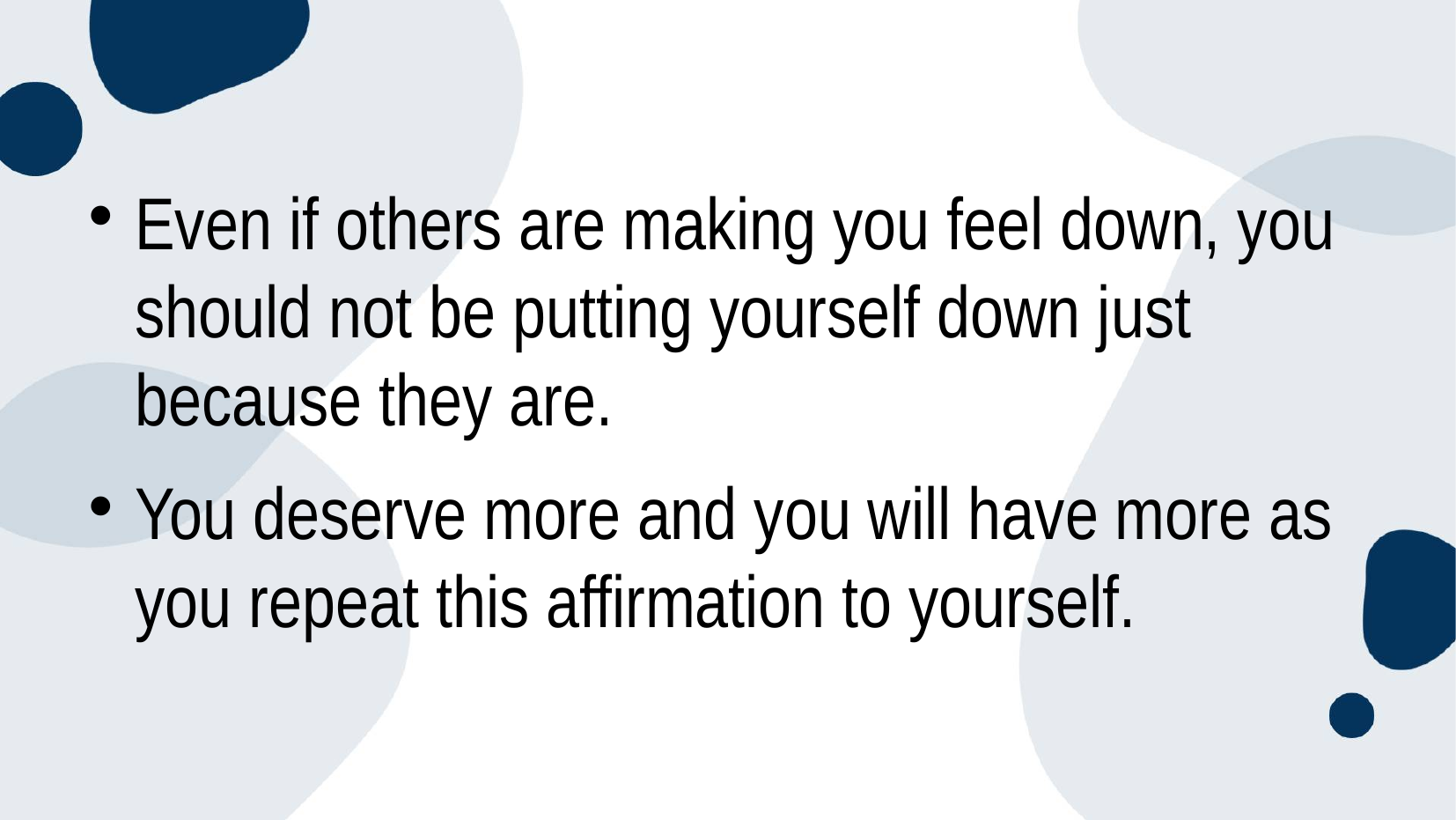

Even if others are making you feel down, you should not be putting yourself down just because they are.
You deserve more and you will have more as you repeat this affirmation to yourself.